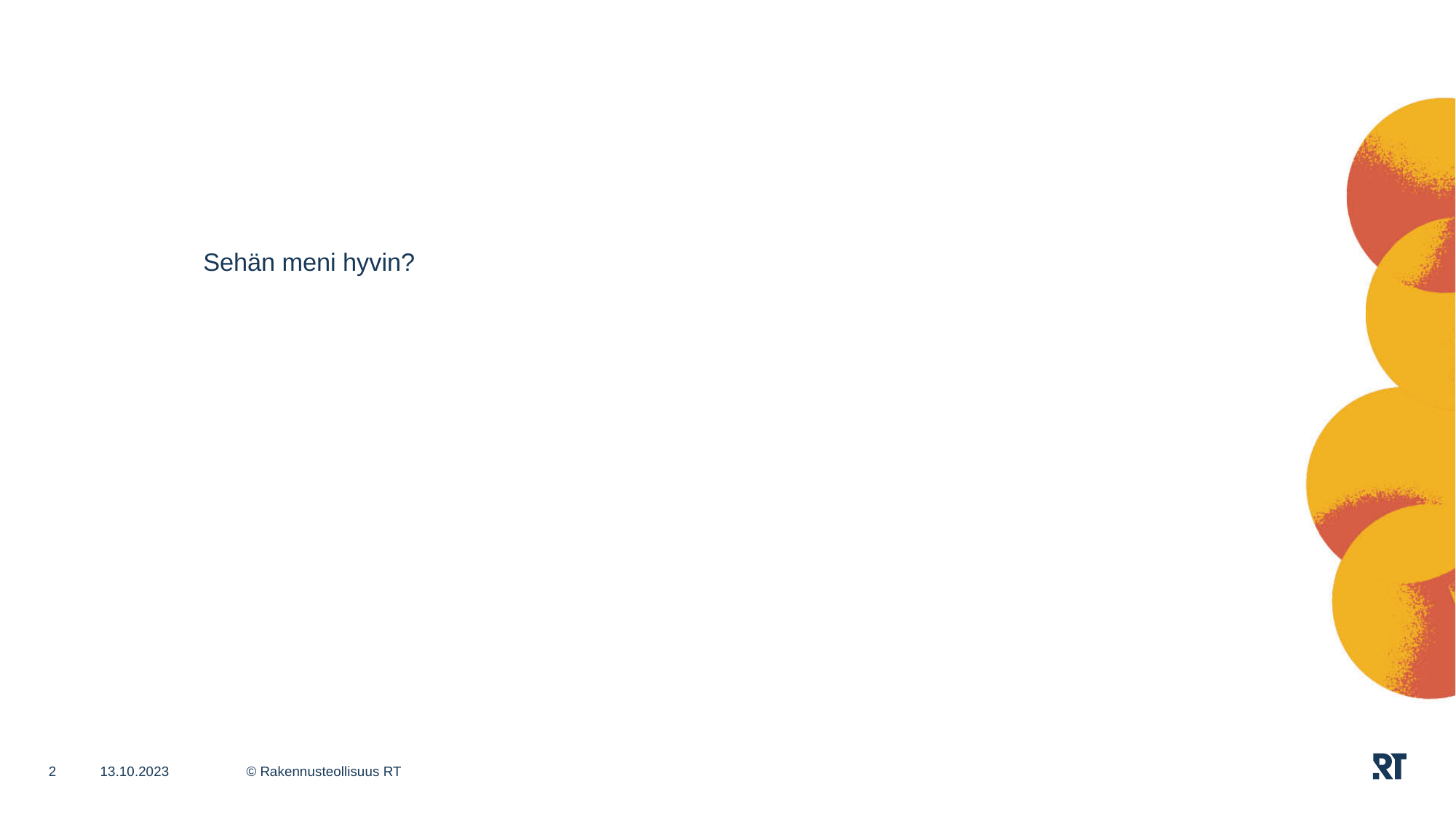

# Sehän meni hyvin?
2
13.10.2023
© Rakennusteollisuus RT